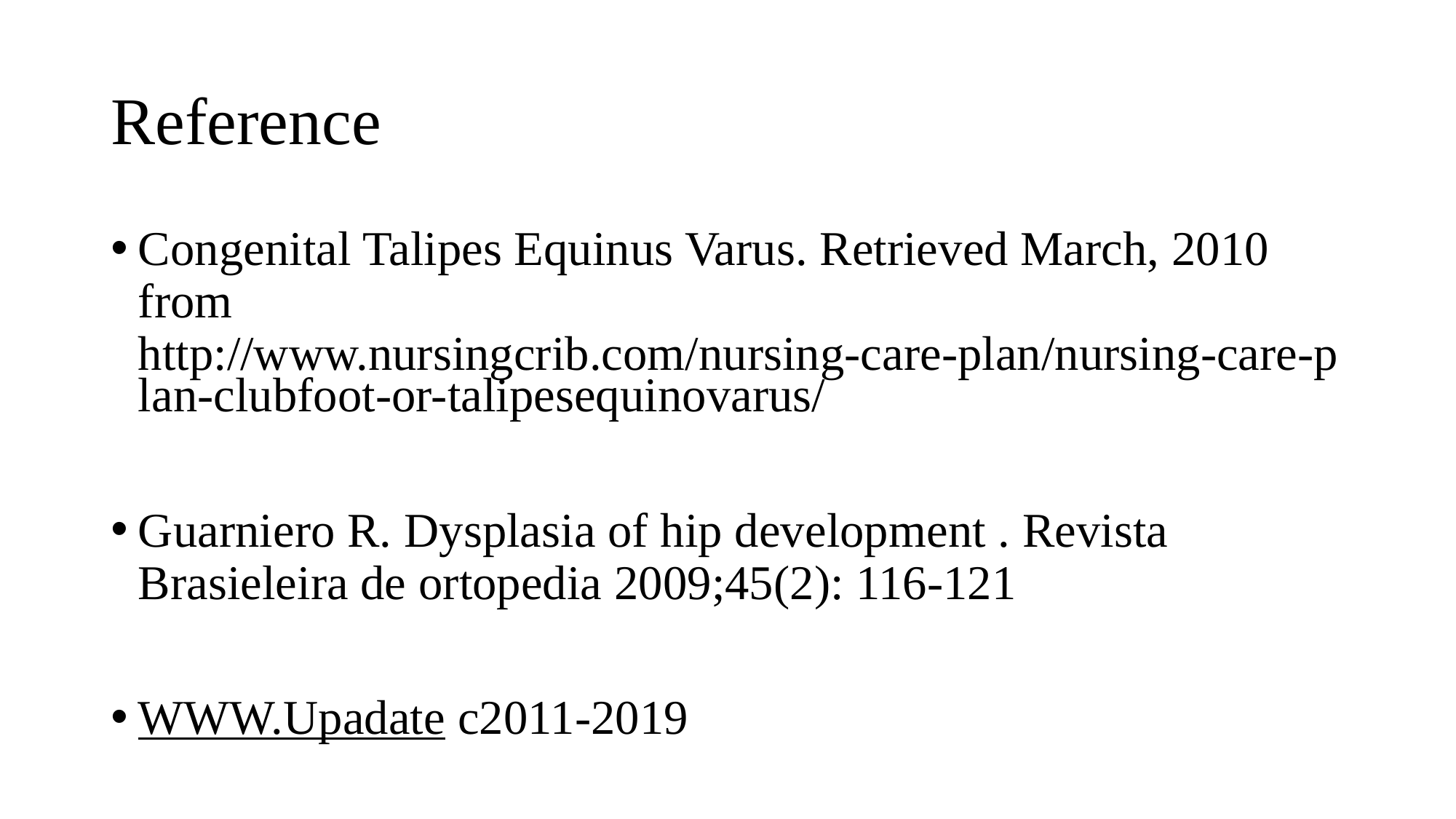

# Reference
Congenital Talipes Equinus Varus. Retrieved March, 2010 from http://www.nursingcrib.com/nursing-care-plan/nursing-care-plan-clubfoot-or-talipesequinovarus/

Guarniero R. Dysplasia of hip development . Revista Brasieleira de ortopedia 2009;45(2): 116-121

WWW.Upadate c2011-2019